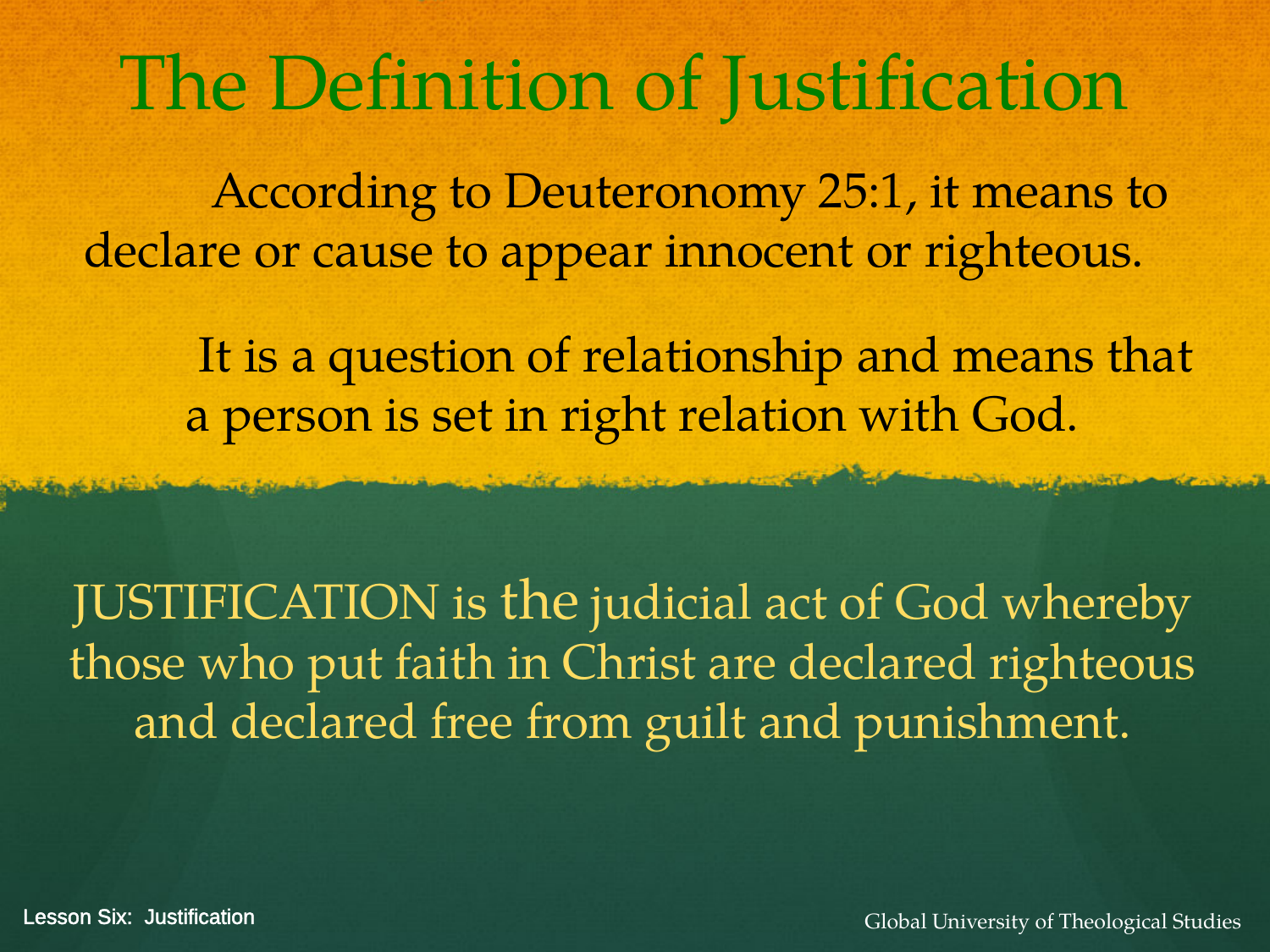

The Definition of Justification
	According to Deuteronomy 25:1, it means to declare or cause to appear innocent or righteous.

	It is a question of relationship and means that a person is set in right relation with God.
JUSTIFICATION is the judicial act of God whereby those who put faith in Christ are declared righteous and declared free from guilt and punishment.
Global University of Theological Studies
Lesson Six:  Justification